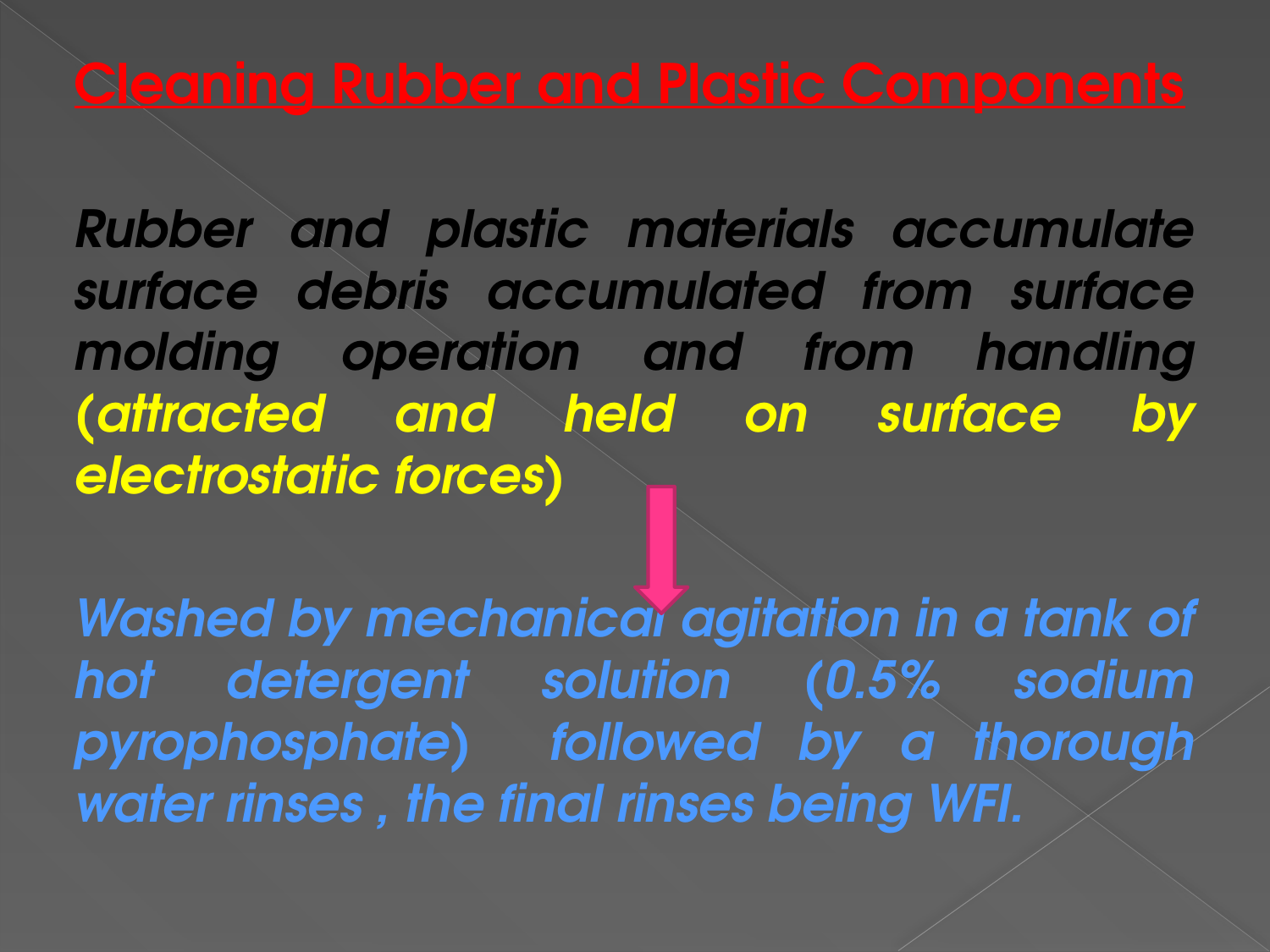

Cleaning Rubber and Plastic Components

Rubber and plastic materials accumulate surface debris accumulated from surface molding operation and from handling (attracted and held on surface by electrostatic forces)

Washed by mechanical agitation in a tank of hot detergent solution (0.5% sodium pyrophosphate)  followed by a thorough water rinses , the final rinses being WFI.